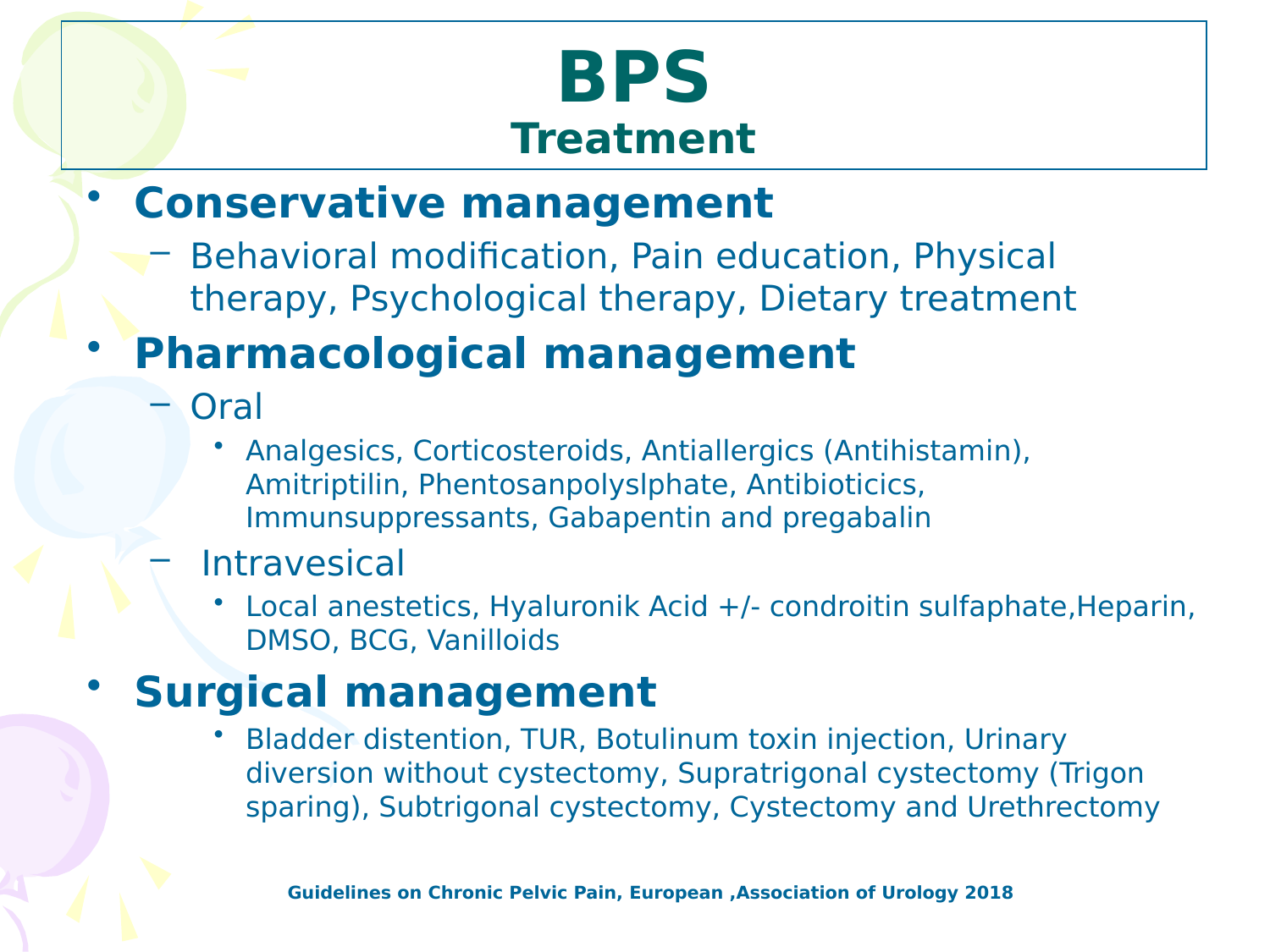

# BPS Treatment
Conservative management
Behavioral modification, Pain education, Physical therapy, Psychological therapy, Dietary treatment
Pharmacological management
Oral
Analgesics, Corticosteroids, Antiallergics (Antihistamin), Amitriptilin, Phentosanpolyslphate, Antibioticics,  Immunsuppressants, Gabapentin and pregabalin
 Intravesical
Local anestetics, Hyaluronik Acid +/- condroitin sulfaphate,Heparin, DMSO, BCG, Vanilloids
Surgical management
Bladder distention, TUR, Botulinum toxin injection, Urinary diversion without cystectomy, Supratrigonal cystectomy (Trigon sparing), Subtrigonal cystectomy, Cystectomy and Urethrectomy

Guidelines on Chronic Pelvic Pain, European ,Association of Urology 2018